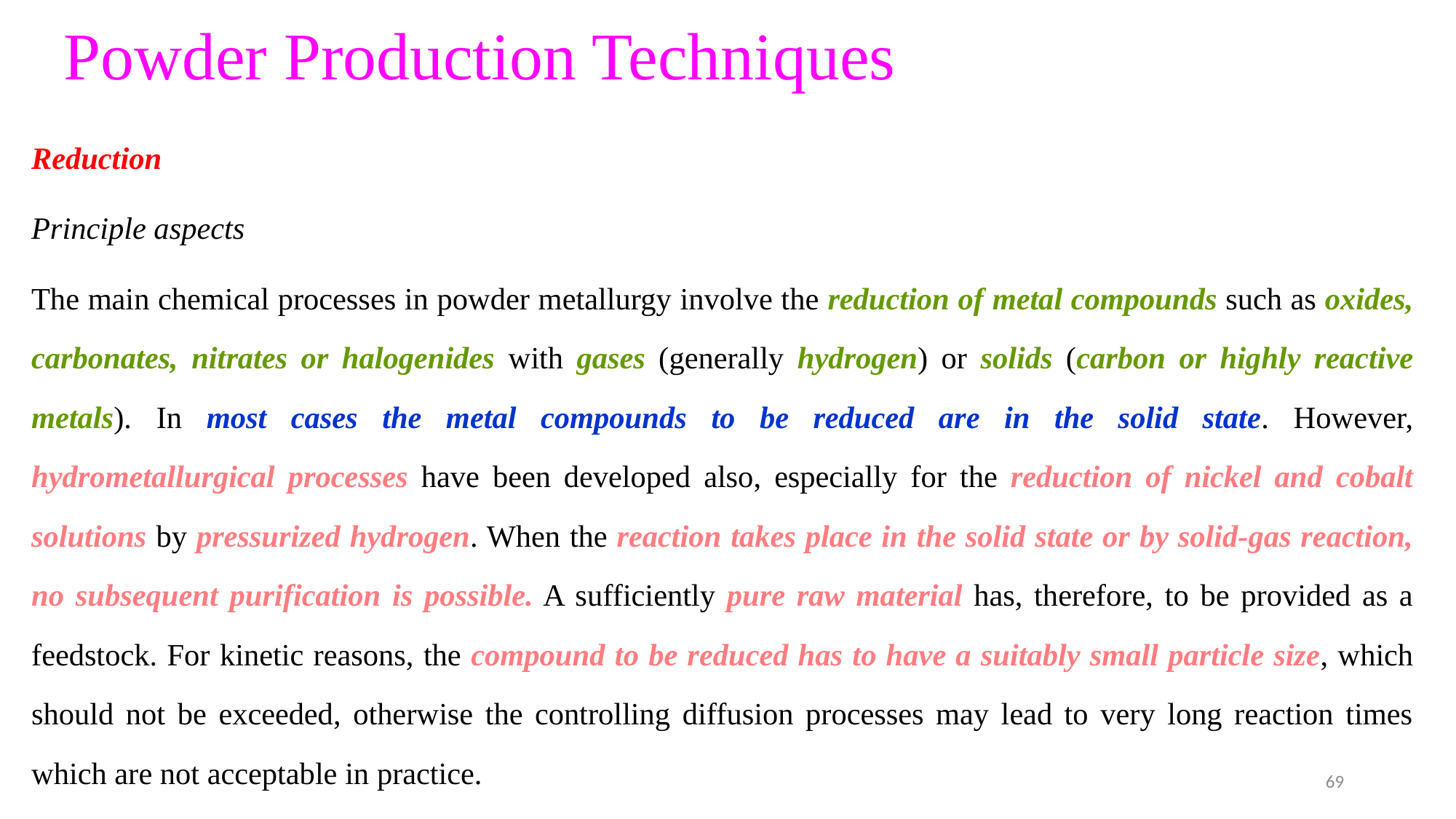

# Powder Production Techniques
Reduction
Principle aspects
The main chemical processes in powder metallurgy involve the reduction of metal compounds such as oxides, carbonates, nitrates or halogenides with gases (generally hydrogen) or solids (carbon or highly reactive metals). In most cases the metal compounds to be reduced are in the solid state. However, hydrometallurgical processes have been developed also, especially for the reduction of nickel and cobalt solutions by pressurized hydrogen. When the reaction takes place in the solid state or by solid-gas reaction, no subsequent purification is possible. A sufficiently pure raw material has, therefore, to be provided as a feedstock. For kinetic reasons, the compound to be reduced has to have a suitably small particle size, which should not be exceeded, otherwise the controlling diffusion processes may lead to very long reaction times which are not acceptable in practice.
69